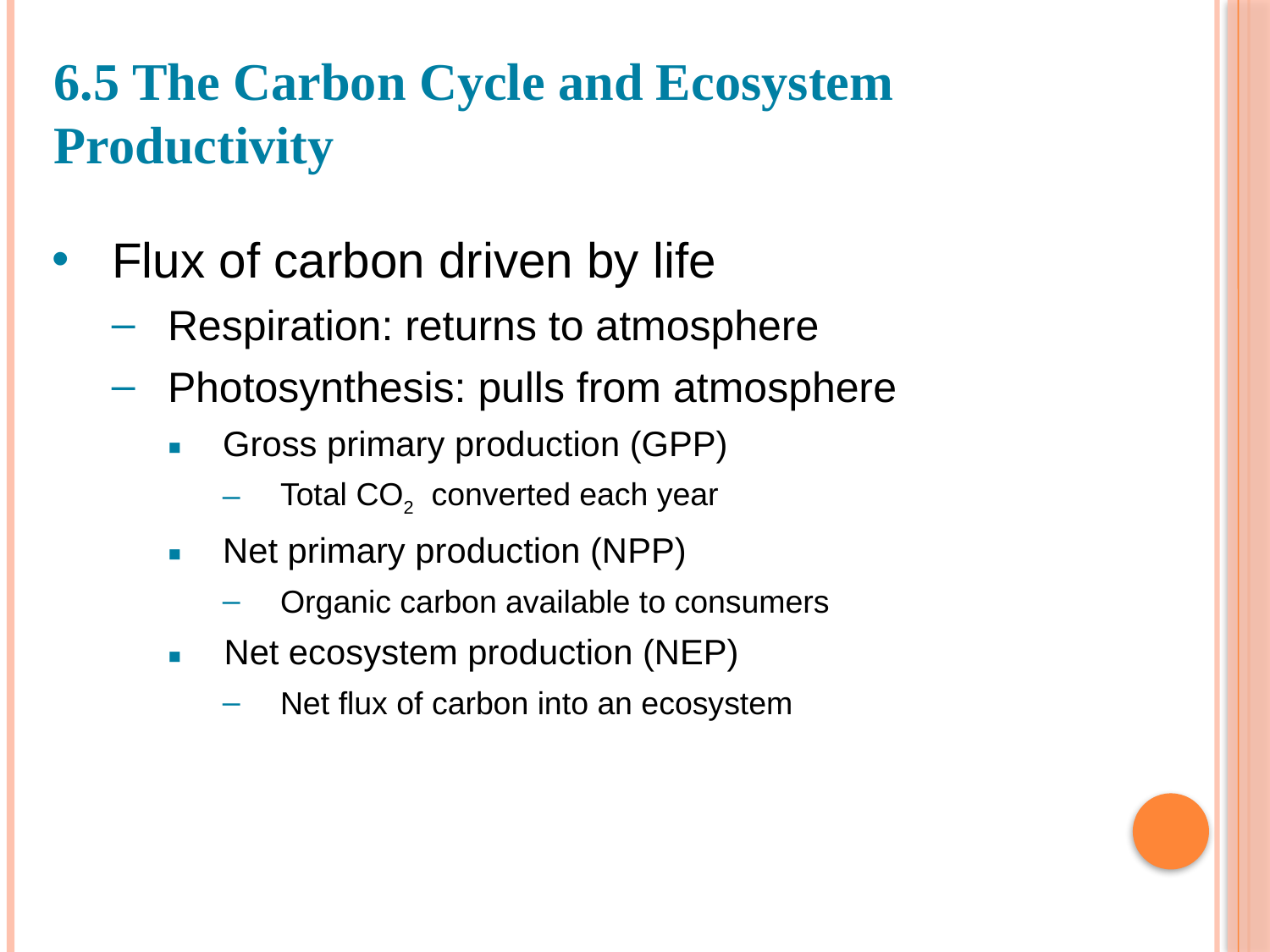

# 6.5 The Carbon Cycle and Ecosystem Productivity
Flux of carbon driven by life
Respiration: returns to atmosphere
Photosynthesis: pulls from atmosphere
Gross primary production (GPP)
Total CO2  converted each year
Net primary production (NPP)
Organic carbon available to consumers
Net ecosystem production (NEP)
Net flux of carbon into an ecosystem